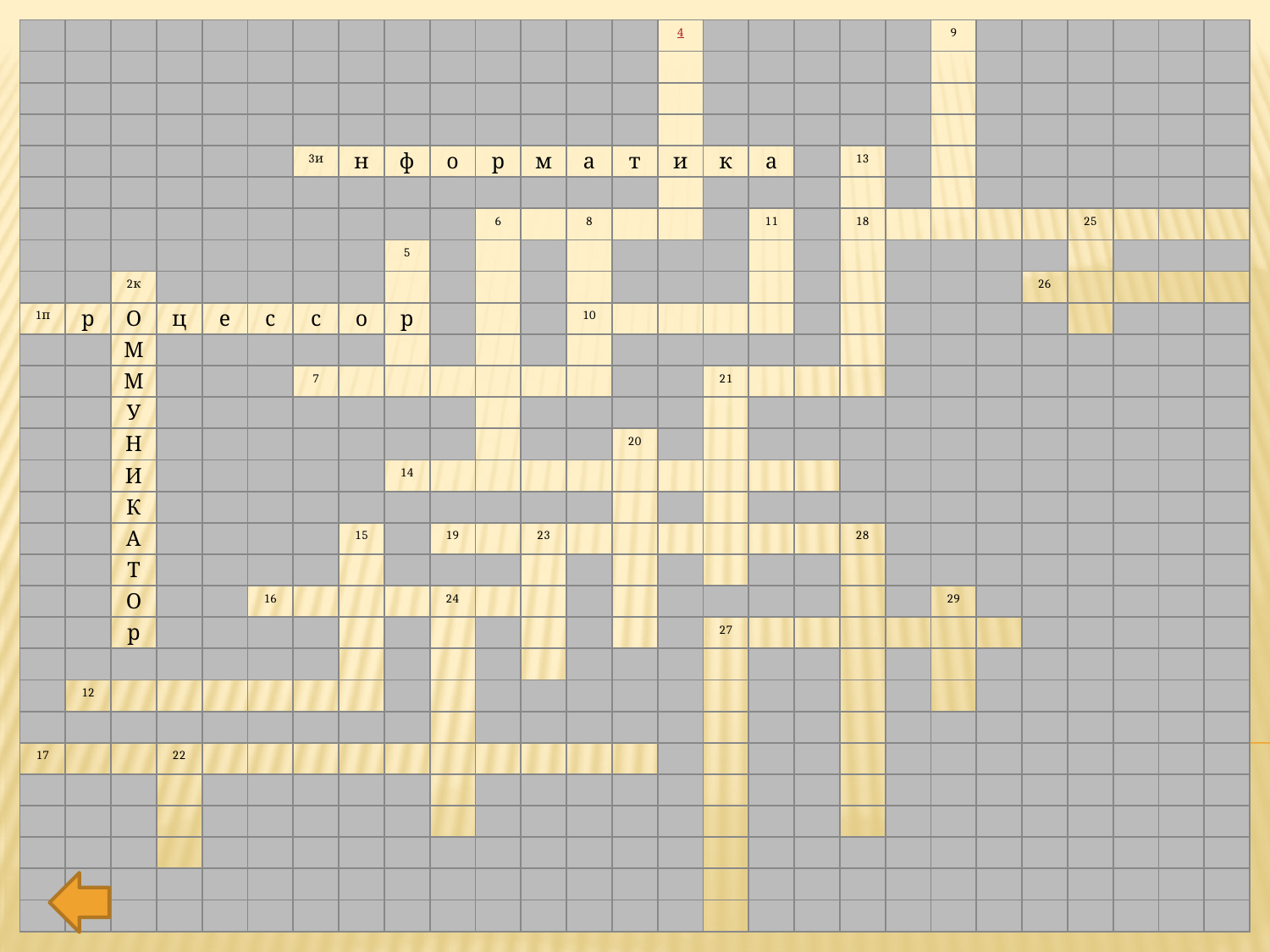

|  |  |  |  |  |  |  |  |  |  |  |  |  |  | 4 |  |  |  |  |  | 9 |  |  |  |  |  |  |
| --- | --- | --- | --- | --- | --- | --- | --- | --- | --- | --- | --- | --- | --- | --- | --- | --- | --- | --- | --- | --- | --- | --- | --- | --- | --- | --- |
|  |  |  |  |  |  |  |  |  |  |  |  |  |  |  |  |  |  |  |  |  |  |  |  |  |  |  |
|  |  |  |  |  |  |  |  |  |  |  |  |  |  |  |  |  |  |  |  |  |  |  |  |  |  |  |
|  |  |  |  |  |  |  |  |  |  |  |  |  |  |  |  |  |  |  |  |  |  |  |  |  |  |  |
|  |  |  |  |  |  | 3и | н | ф | о | р | м | а | т | и | к | а |  | 13 |  |  |  |  |  |  |  |  |
|  |  |  |  |  |  |  |  |  |  |  |  |  |  |  |  |  |  |  |  |  |  |  |  |  |  |  |
|  |  |  |  |  |  |  |  |  |  | 6 |  | 8 |  |  |  | 11 |  | 18 |  |  |  |  | 25 |  |  |  |
|  |  |  |  |  |  |  |  | 5 |  |  |  |  |  |  |  |  |  |  |  |  |  |  |  |  |  |  |
|  |  | 2к |  |  |  |  |  |  |  |  |  |  |  |  |  |  |  |  |  |  |  | 26 |  |  |  |  |
| 1п | р | О | ц | е | с | с | о | р |  |  |  | 10 |  |  |  |  |  |  |  |  |  |  |  |  |  |  |
|  |  | М |  |  |  |  |  |  |  |  |  |  |  |  |  |  |  |  |  |  |  |  |  |  |  |  |
|  |  | М |  |  |  | 7 |  |  |  |  |  |  |  |  | 21 |  |  |  |  |  |  |  |  |  |  |  |
|  |  | У |  |  |  |  |  |  |  |  |  |  |  |  |  |  |  |  |  |  |  |  |  |  |  |  |
|  |  | Н |  |  |  |  |  |  |  |  |  |  | 20 |  |  |  |  |  |  |  |  |  |  |  |  |  |
|  |  | И |  |  |  |  |  | 14 |  |  |  |  |  |  |  |  |  |  |  |  |  |  |  |  |  |  |
|  |  | К |  |  |  |  |  |  |  |  |  |  |  |  |  |  |  |  |  |  |  |  |  |  |  |  |
|  |  | А |  |  |  |  | 15 |  | 19 |  | 23 |  |  |  |  |  |  | 28 |  |  |  |  |  |  |  |  |
|  |  | Т |  |  |  |  |  |  |  |  |  |  |  |  |  |  |  |  |  |  |  |  |  |  |  |  |
|  |  | О |  |  | 16 |  |  |  | 24 |  |  |  |  |  |  |  |  |  |  | 29 |  |  |  |  |  |  |
|  |  | р |  |  |  |  |  |  |  |  |  |  |  |  | 27 |  |  |  |  |  |  |  |  |  |  |  |
|  |  |  |  |  |  |  |  |  |  |  |  |  |  |  |  |  |  |  |  |  |  |  |  |  |  |  |
|  | 12 |  |  |  |  |  |  |  |  |  |  |  |  |  |  |  |  |  |  |  |  |  |  |  |  |  |
|  |  |  |  |  |  |  |  |  |  |  |  |  |  |  |  |  |  |  |  |  |  |  |  |  |  |  |
| 17 |  |  | 22 |  |  |  |  |  |  |  |  |  |  |  |  |  |  |  |  |  |  |  |  |  |  |  |
|  |  |  |  |  |  |  |  |  |  |  |  |  |  |  |  |  |  |  |  |  |  |  |  |  |  |  |
|  |  |  |  |  |  |  |  |  |  |  |  |  |  |  |  |  |  |  |  |  |  |  |  |  |  |  |
|  |  |  |  |  |  |  |  |  |  |  |  |  |  |  |  |  |  |  |  |  |  |  |  |  |  |  |
|  |  |  |  |  |  |  |  |  |  |  |  |  |  |  |  |  |  |  |  |  |  |  |  |  |  |  |
|  |  |  |  |  |  |  |  |  |  |  |  |  |  |  |  |  |  |  |  |  |  |  |  |  |  |  |